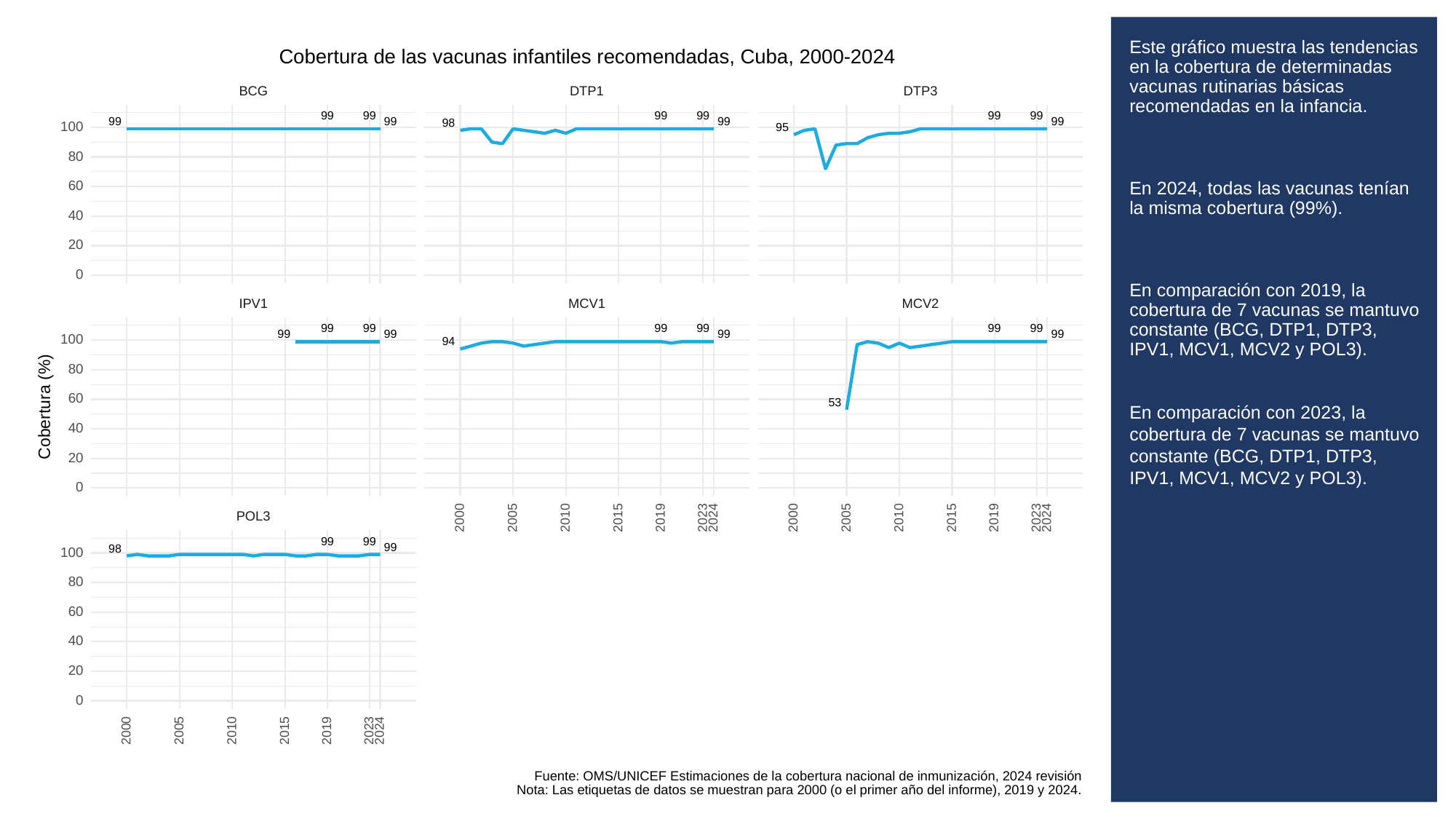

# Este gráfico muestra las tendencias en la cobertura de determinadas vacunas rutinarias básicas recomendadas en la infancia.

En 2024, todas las vacunas tenían la misma cobertura (99%).

En comparación con 2019, la cobertura de 7 vacunas se mantuvo constante (BCG, DTP1, DTP3, IPV1, MCV1, MCV2 y POL3).

En comparación con 2023, la cobertura de 7 vacunas se mantuvo constante (BCG, DTP1, DTP3, IPV1, MCV1, MCV2 y POL3).

Cobertura de las vacunas infantiles recomendadas, Cuba, 2000-2024
BCG
DTP3
DTP1

99
99
99
99
99
99

99
99
99
99
98
100
95

80

60

40

20

0

MCV1
MCV2
IPV1

99
99
99
99
99
99

99
99
99
99
100
94

80

60
53
Cobertura (%)

40

20

0

POL3
2023
2023
2000
2005
2010
2015
2019
2024
2000
2005
2010
2015
2019
2024

99
99

99
98
100

80

60

40

20

0

2023
2000
2005
2010
2015
2019
2024
Fuente: OMS/UNICEF Estimaciones de la cobertura nacional de inmunización, 2024 revisión
Nota: Las etiquetas de datos se muestran para 2000 (o el primer año del informe), 2019 y 2024.